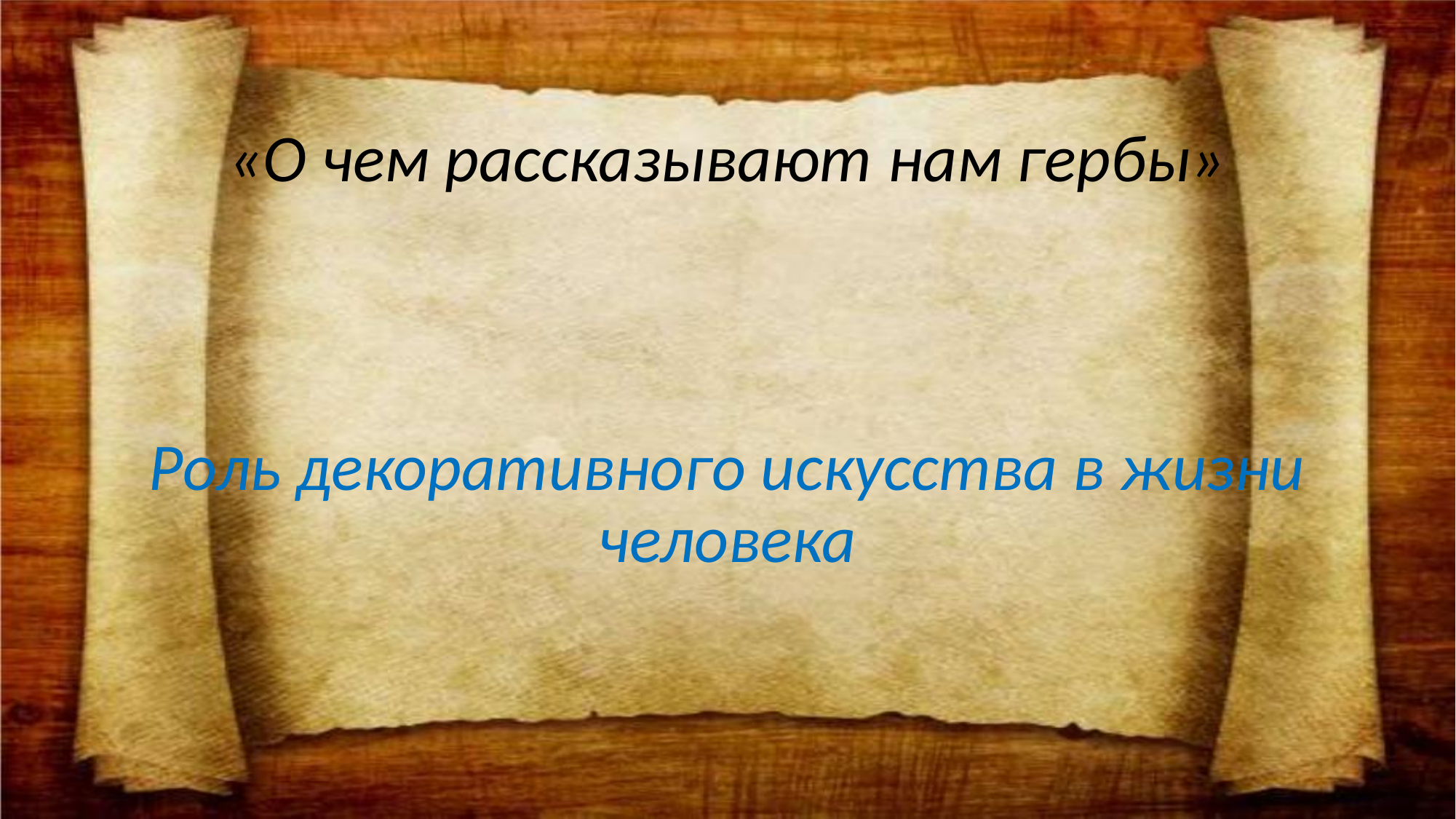

# «О чем рассказывают нам гербы»
Роль декоративного искусства в жизни человека